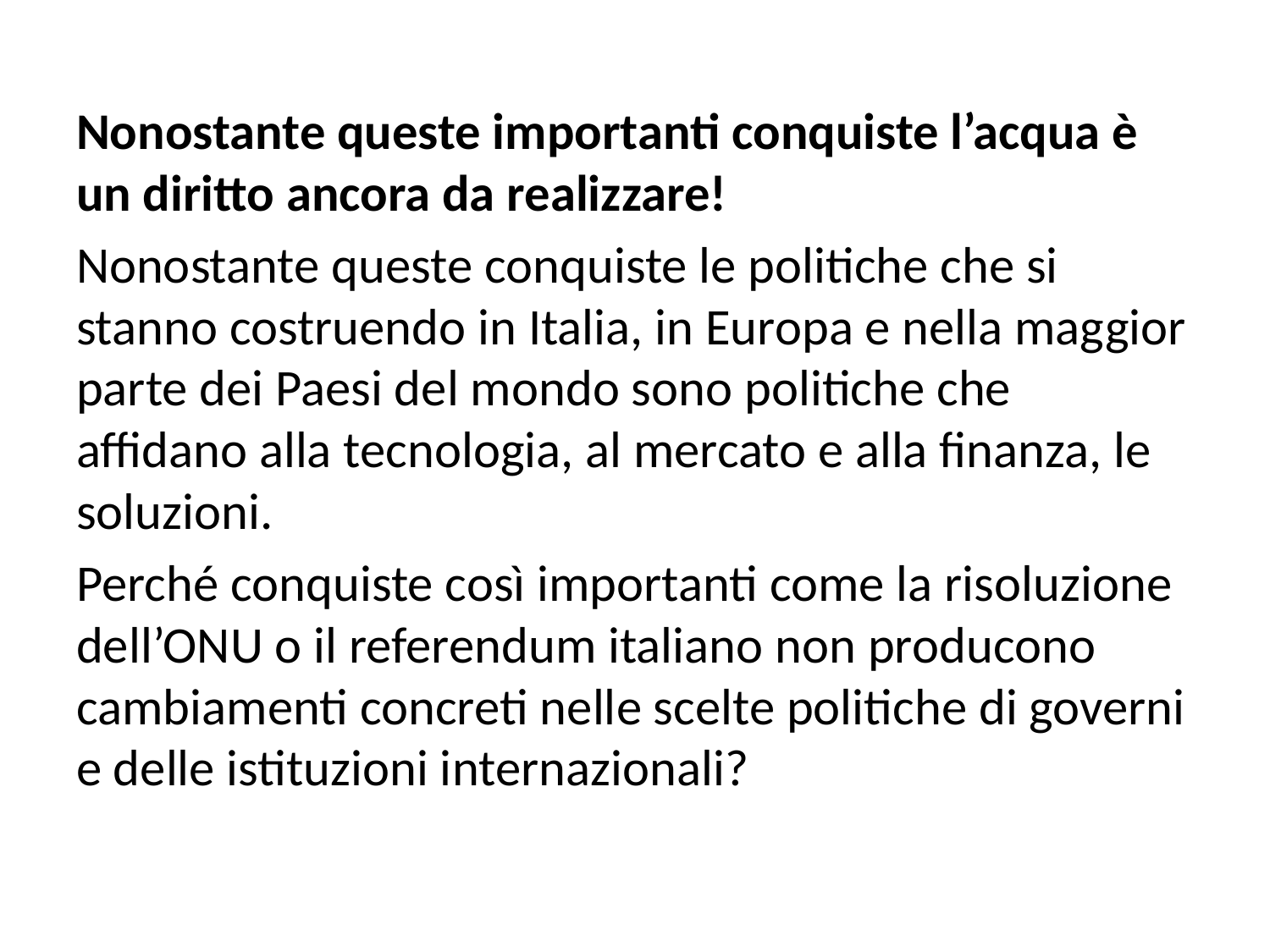

Nonostante queste importanti conquiste l’acqua è un diritto ancora da realizzare!
Nonostante queste conquiste le politiche che si stanno costruendo in Italia, in Europa e nella maggior parte dei Paesi del mondo sono politiche che affidano alla tecnologia, al mercato e alla finanza, le soluzioni.
Perché conquiste così importanti come la risoluzione dell’ONU o il referendum italiano non producono cambiamenti concreti nelle scelte politiche di governi e delle istituzioni internazionali?